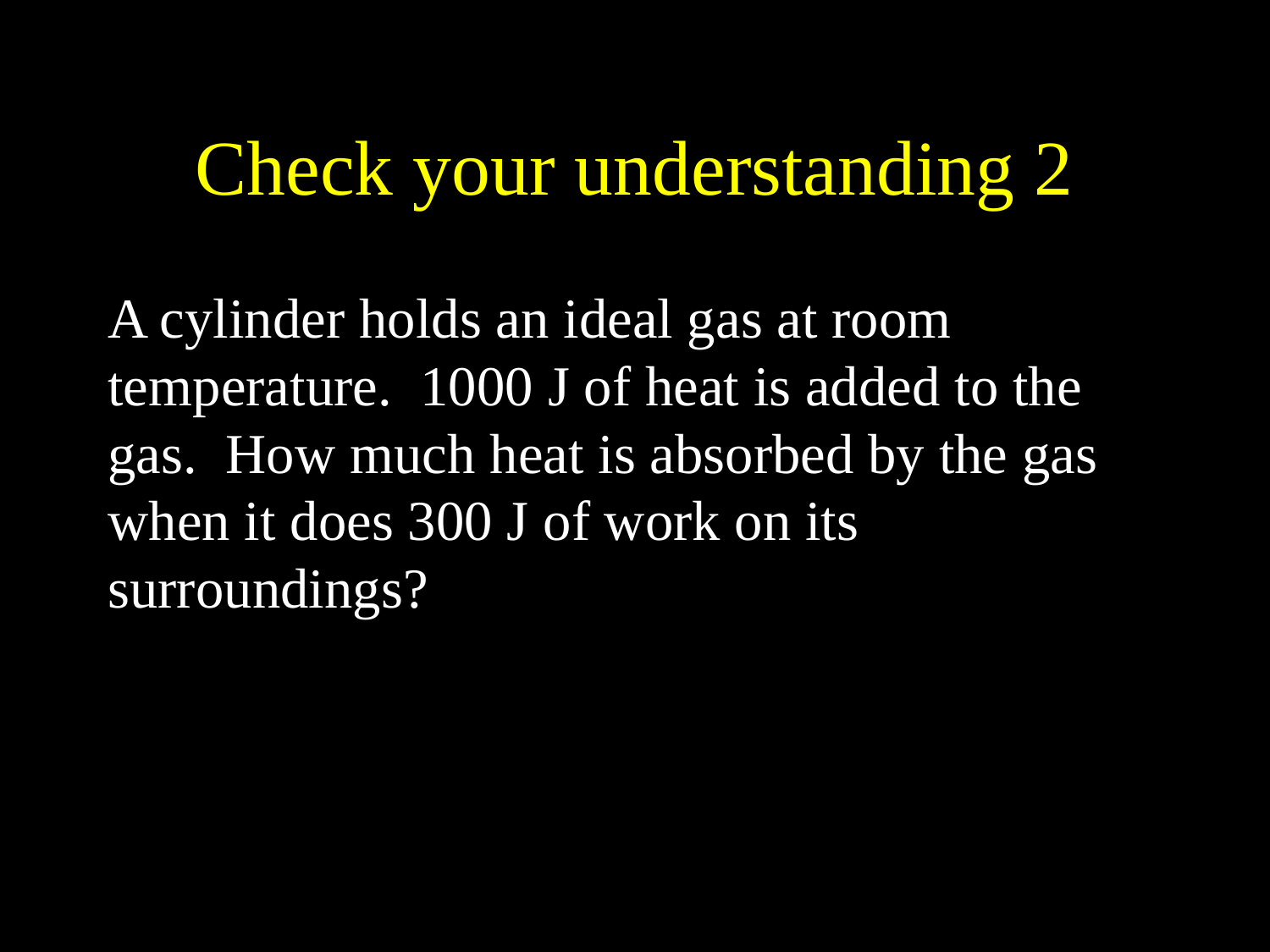

# Check your understanding 2
A cylinder holds an ideal gas at room temperature.  1000 J of heat is added to the gas.  How much heat is absorbed by the gas when it does 300 J of work on its surroundings?